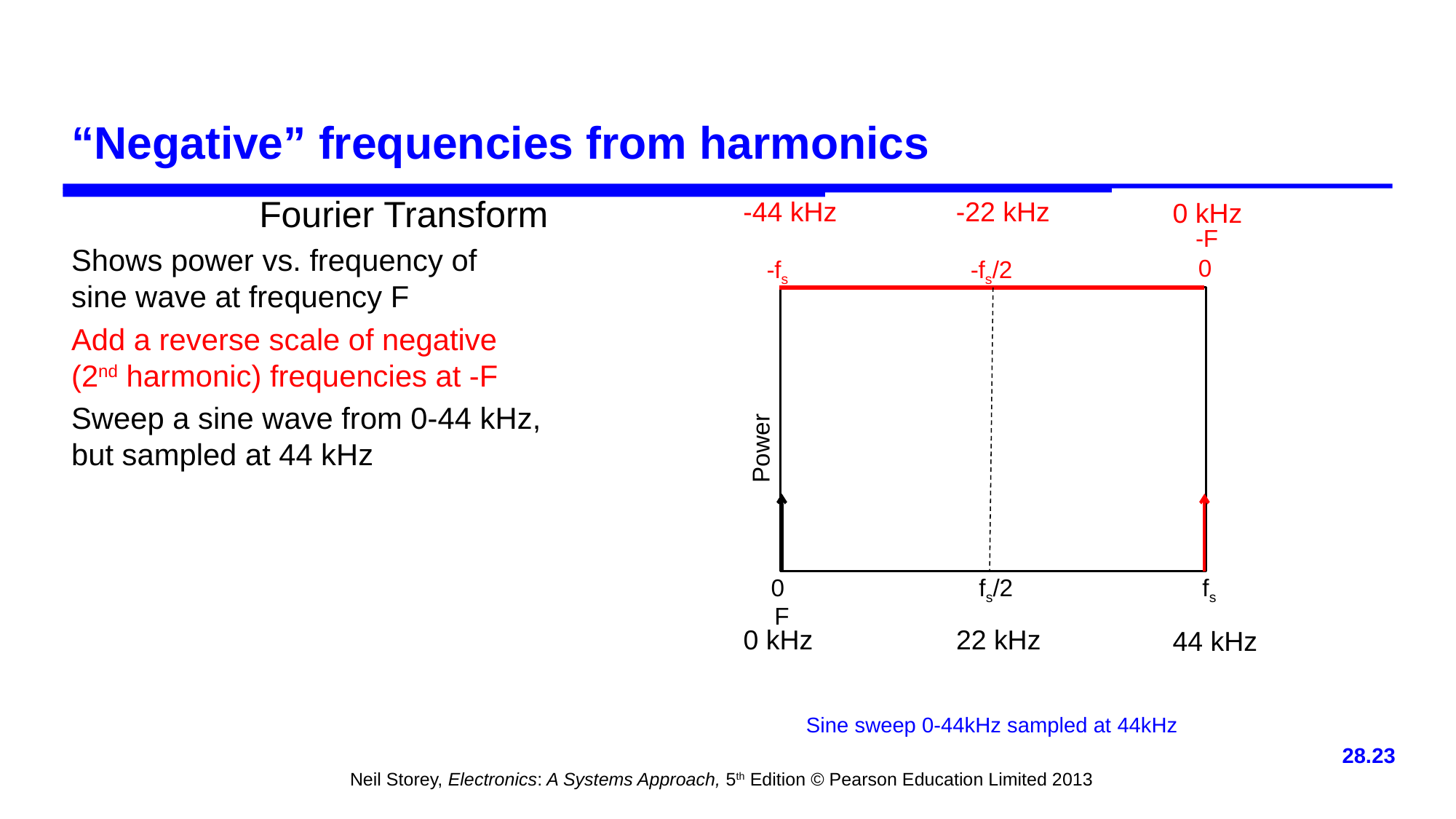

# “Negative” frequencies from harmonics
Fourier Transform
Shows power vs. frequency of
sine wave at frequency F
Add a reverse scale of negative
(2nd harmonic) frequencies at -F
Sweep a sine wave from 0-44 kHz,
but sampled at 44 kHz
-44 kHz
-22 kHz
0 kHz
-F
0
-fs
-fs/2

Power
F
0
fs/2
fs
0 kHz
22 kHz
44 kHz
Sine sweep 0-44kHz sampled at 44kHz